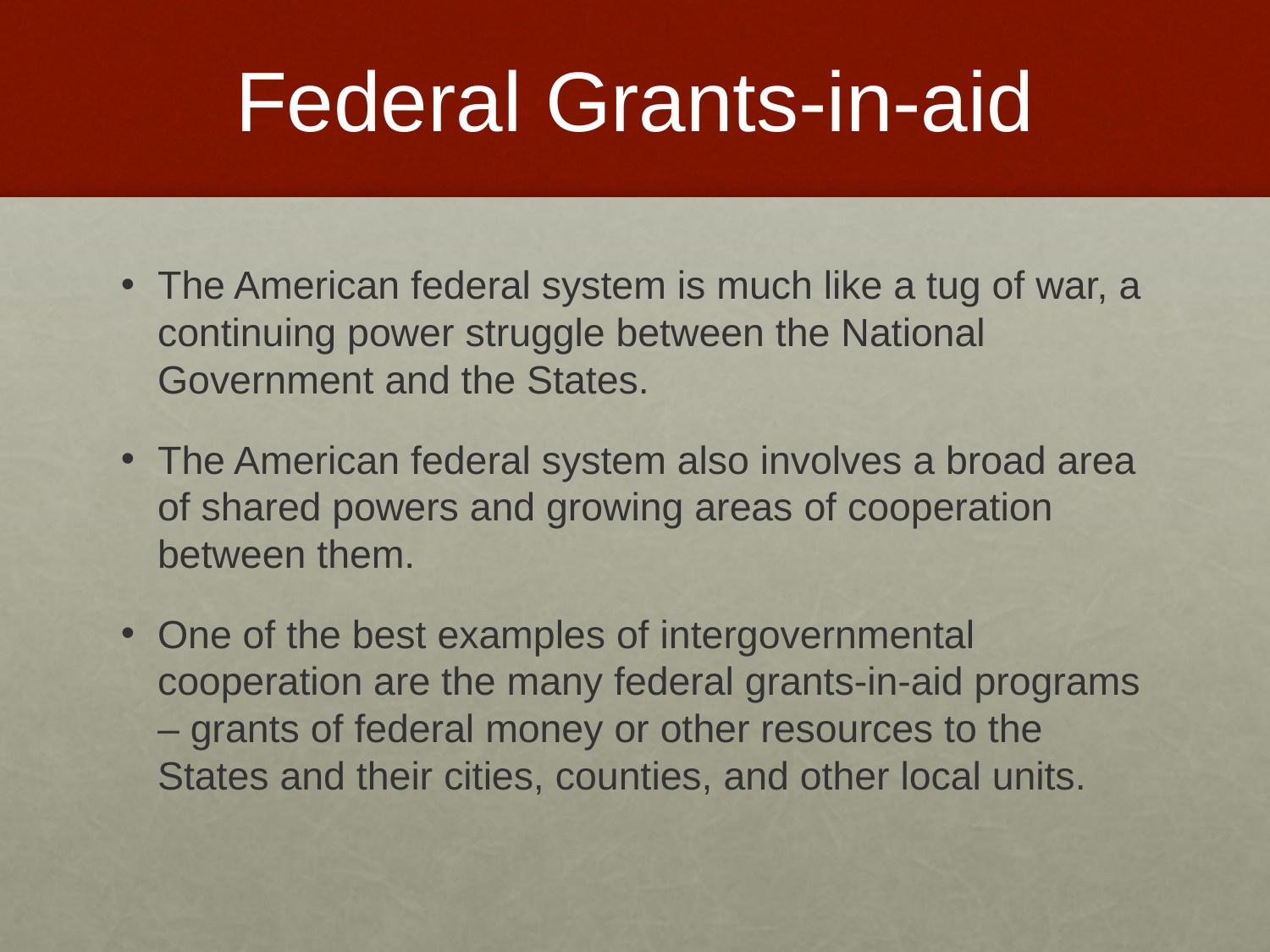

# Federal Grants-in-aid
The American federal system is much like a tug of war, a continuing power struggle between the National Government and the States.
The American federal system also involves a broad area of shared powers and growing areas of cooperation between them.
One of the best examples of intergovernmental cooperation are the many federal grants-in-aid programs – grants of federal money or other resources to the States and their cities, counties, and other local units.